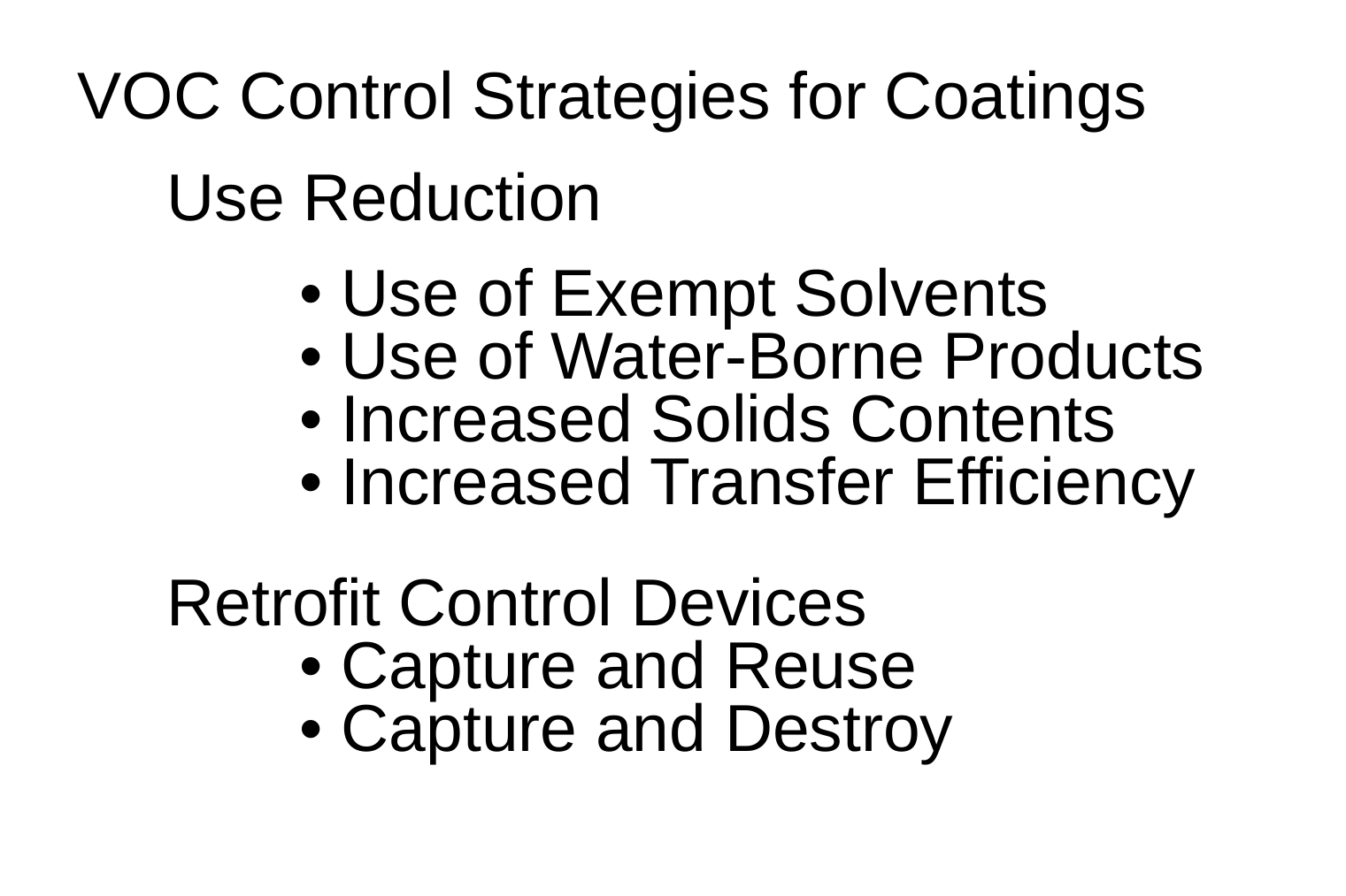

# VOC Control Strategies for Coatings
Use Reduction
	• Use of Exempt Solvents
	• Use of Water-Borne Products
	• Increased Solids Contents
	• Increased Transfer Efficiency

Retrofit Control Devices
	• Capture and Reuse
	• Capture and Destroy